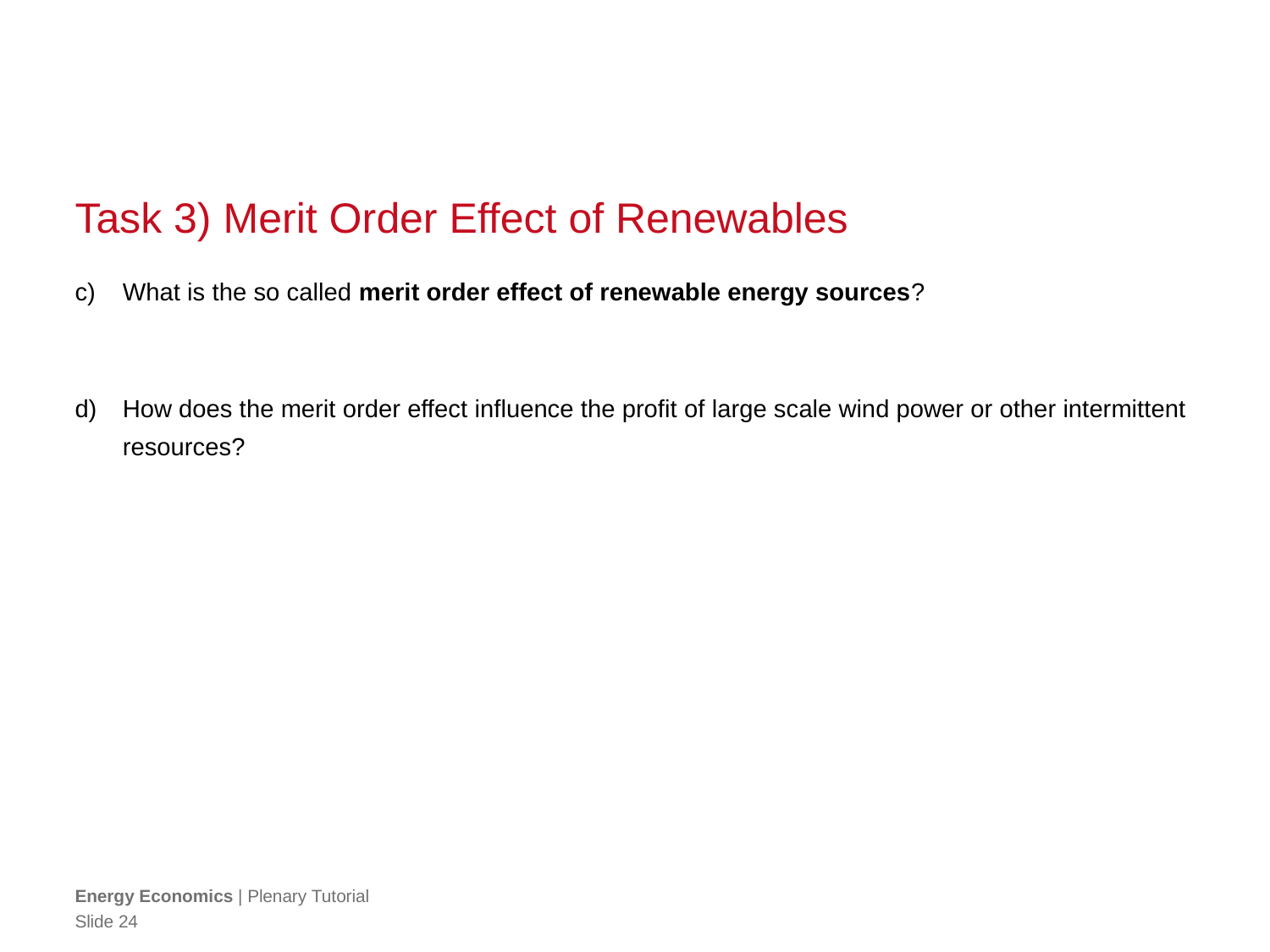

# Task 3) Merit Order Effect of Renewables
What is the so called merit order effect of renewable energy sources?

How does the merit order effect influence the profit of large scale wind power or other intermittent resources?

Energy Economics | Plenary Tutorial
Slide 24